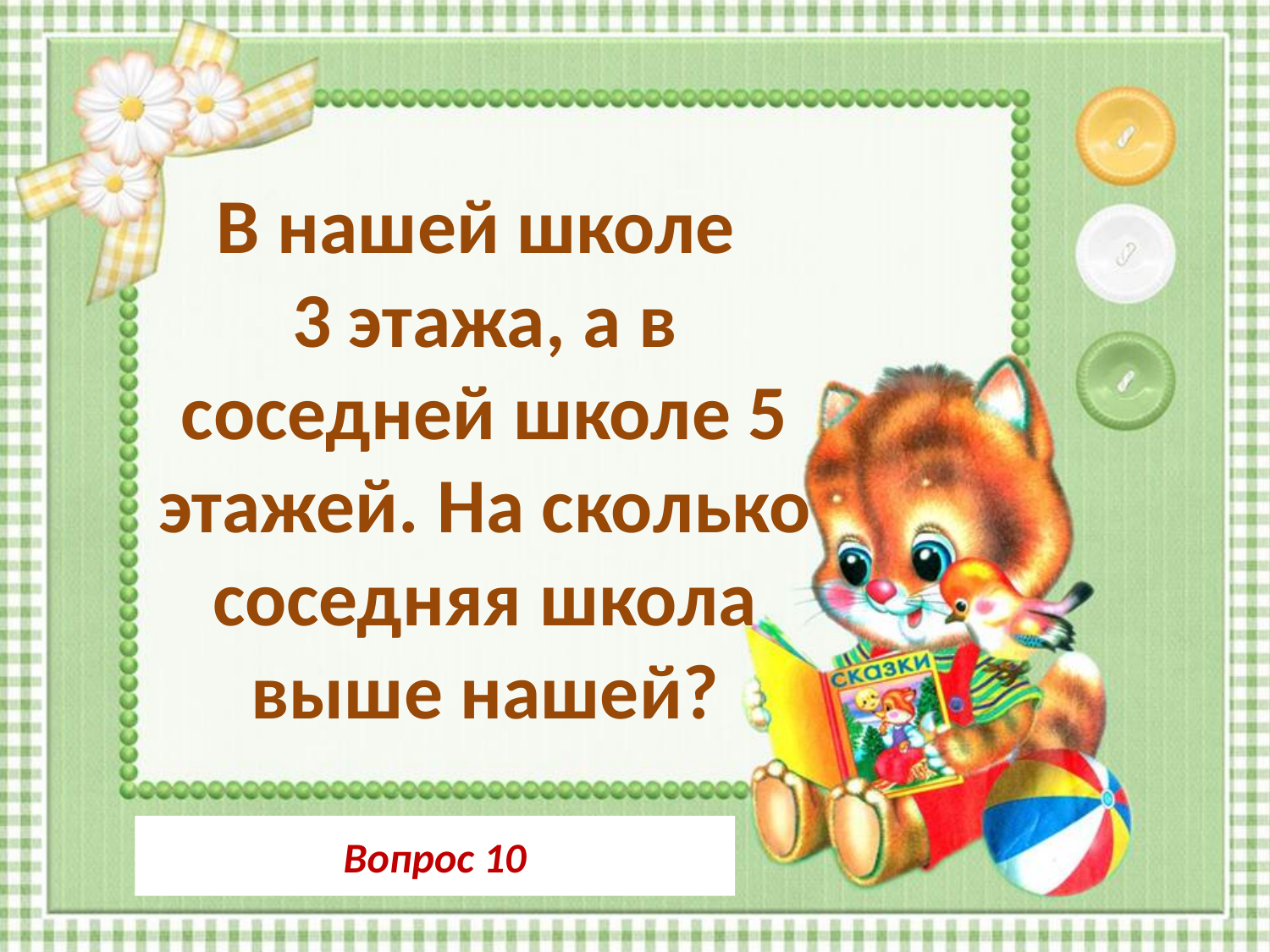

В нашей школе
3 этажа, а в соседней школе 5 этажей. На сколько соседняя школа выше нашей?
Вопрос 10